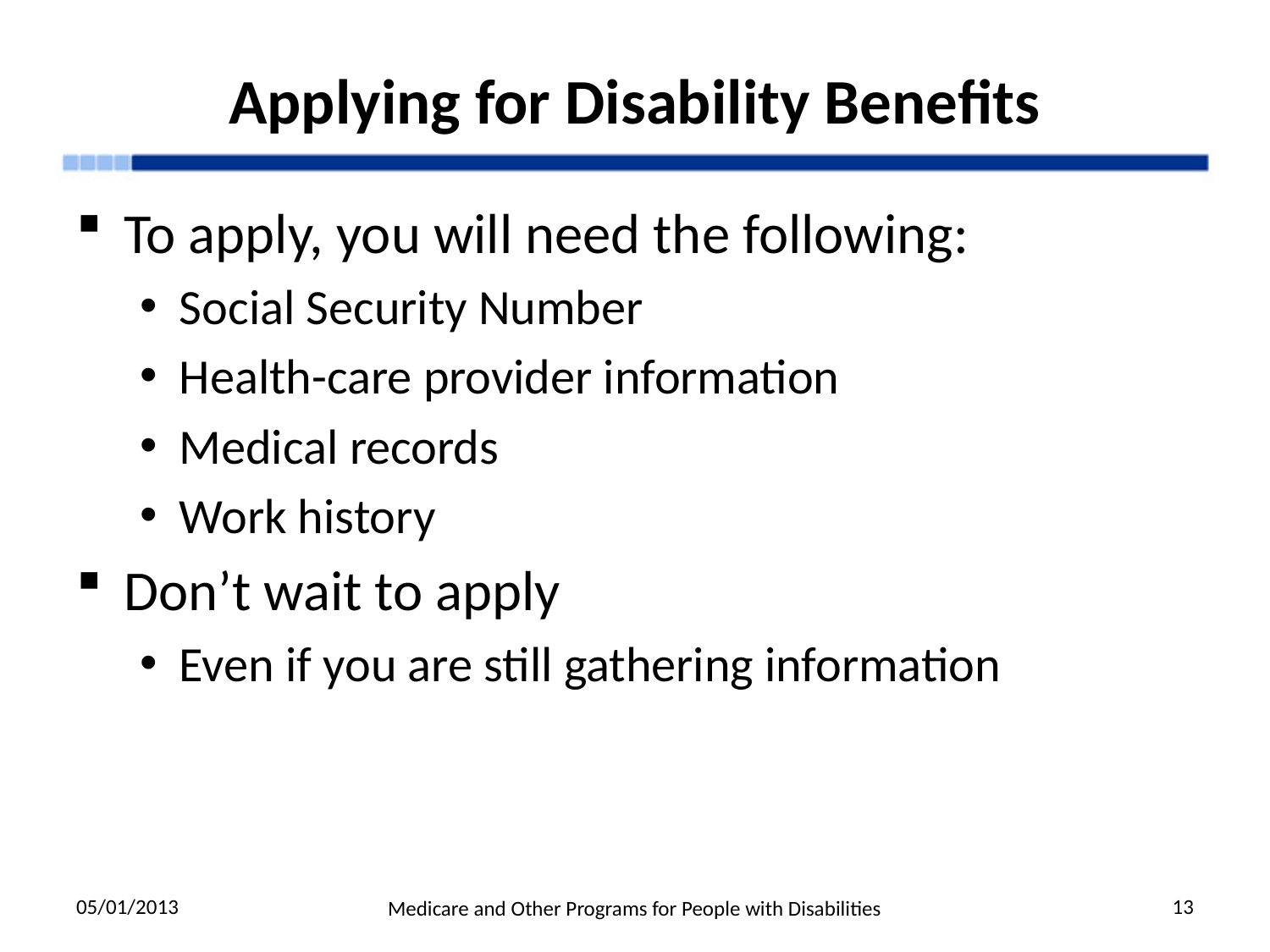

# Applying for Disability Benefits
To apply, you will need the following:
Social Security Number
Health-care provider information
Medical records
Work history
Don’t wait to apply
Even if you are still gathering information

05/01/2013
13
Medicare and Other Programs for People with Disabilities